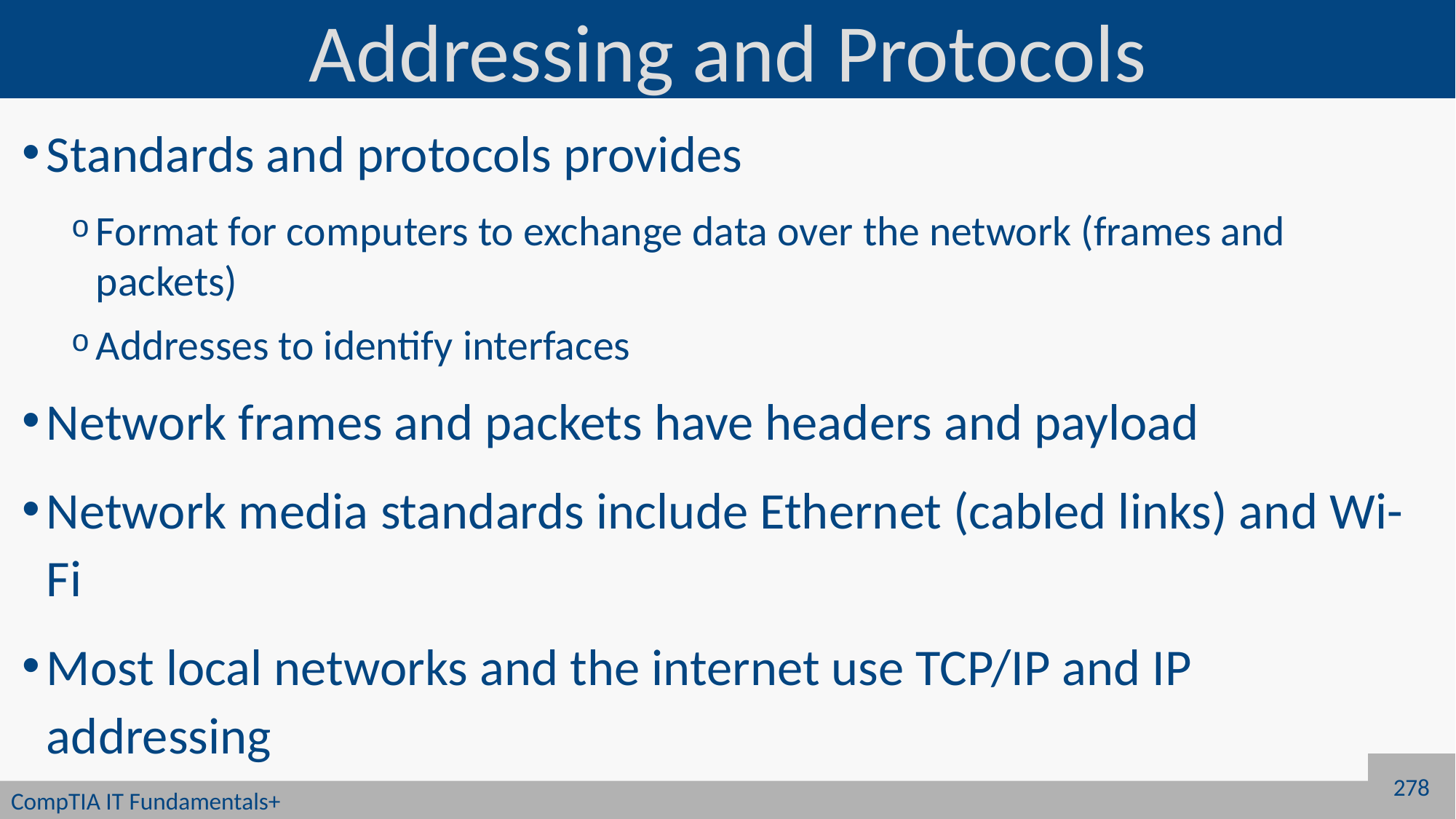

# Addressing and Protocols
Standards and protocols provides
Format for computers to exchange data over the network (frames and packets)
Addresses to identify interfaces
Network frames and packets have headers and payload
Network media standards include Ethernet (cabled links) and Wi-Fi
Most local networks and the internet use TCP/IP and IP addressing
278
CompTIA IT Fundamentals+